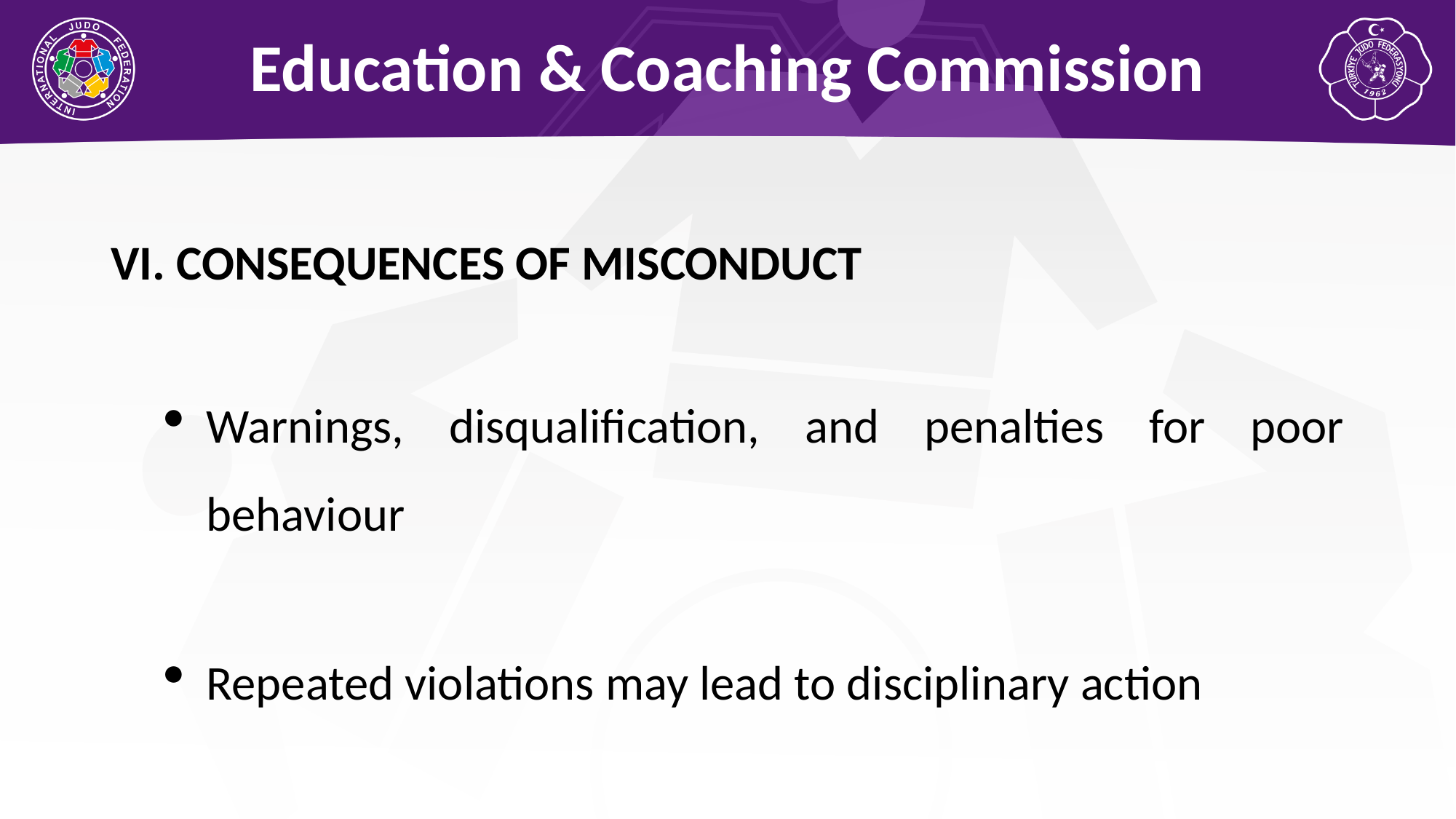

Education & Coaching Commission
VI. CONSEQUENCES OF MISCONDUCT

Warnings, disqualification, and penalties for poor behaviour

Repeated violations may lead to disciplinary action